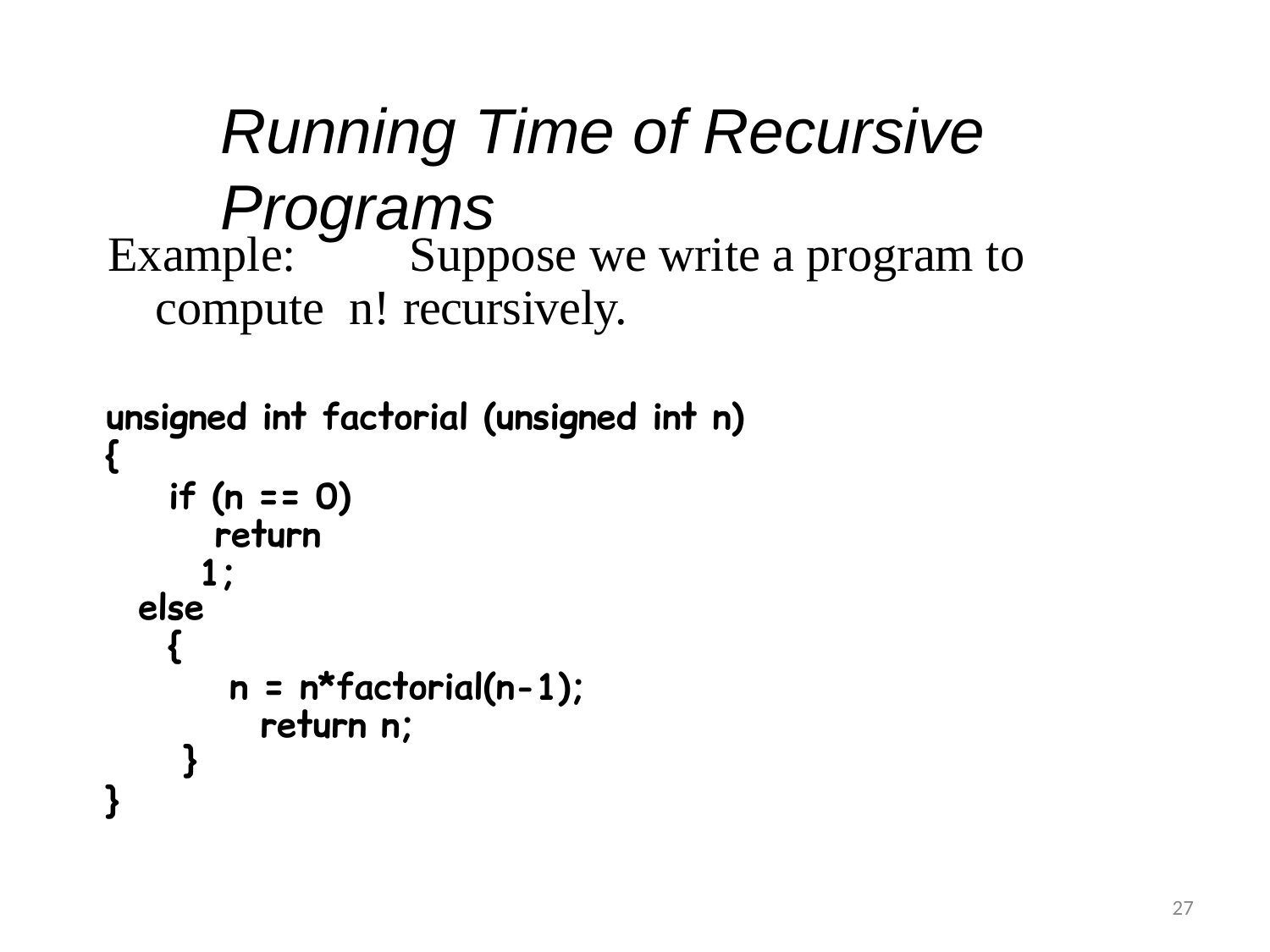

# Running Time of Recursive Programs
Example:	Suppose we write a program to compute  n! recursively.

unsigned int factorial (unsigned int n)
{
if (n == 0)  return 1;
else
{
n = n*factorial(n-1);  return n;
}
}
27